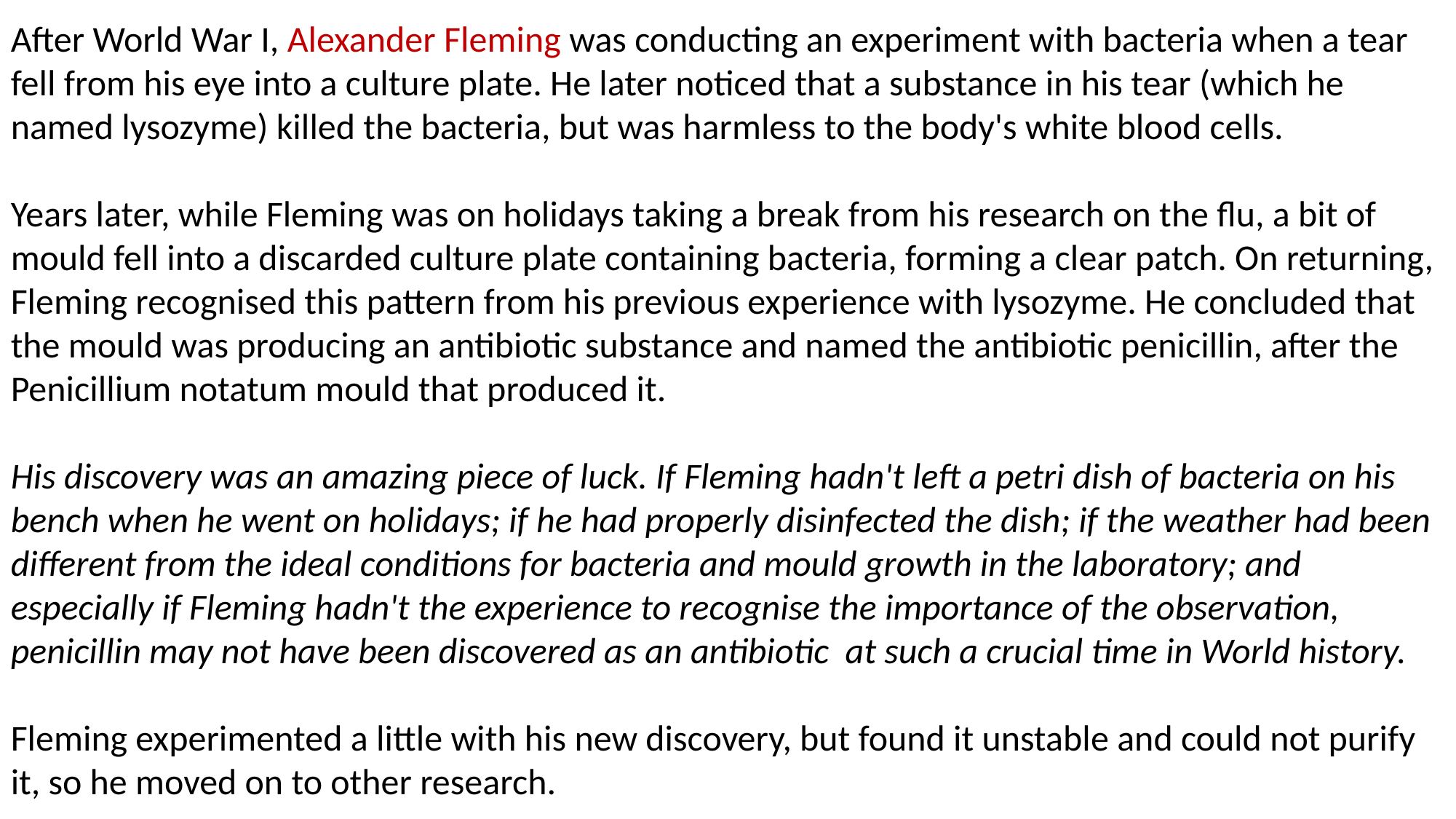

After World War I, Alexander Fleming was conducting an experiment with bacteria when a tear fell from his eye into a culture plate. He later noticed that a substance in his tear (which he named lysozyme) killed the bacteria, but was harmless to the body's white blood cells.

Years later, while Fleming was on holidays taking a break from his research on the flu, a bit of mould fell into a discarded culture plate containing bacteria, forming a clear patch. On returning, Fleming recognised this pattern from his previous experience with lysozyme. He concluded that the mould was producing an antibiotic substance and named the antibiotic penicillin, after the Penicillium notatum mould that produced it.

His discovery was an amazing piece of luck. If Fleming hadn't left a petri dish of bacteria on his bench when he went on holidays; if he had properly disinfected the dish; if the weather had been different from the ideal conditions for bacteria and mould growth in the laboratory; and especially if Fleming hadn't the experience to recognise the importance of the observation, penicillin may not have been discovered as an antibiotic  at such a crucial time in World history.

Fleming experimented a little with his new discovery, but found it unstable and could not purify it, so he moved on to other research.